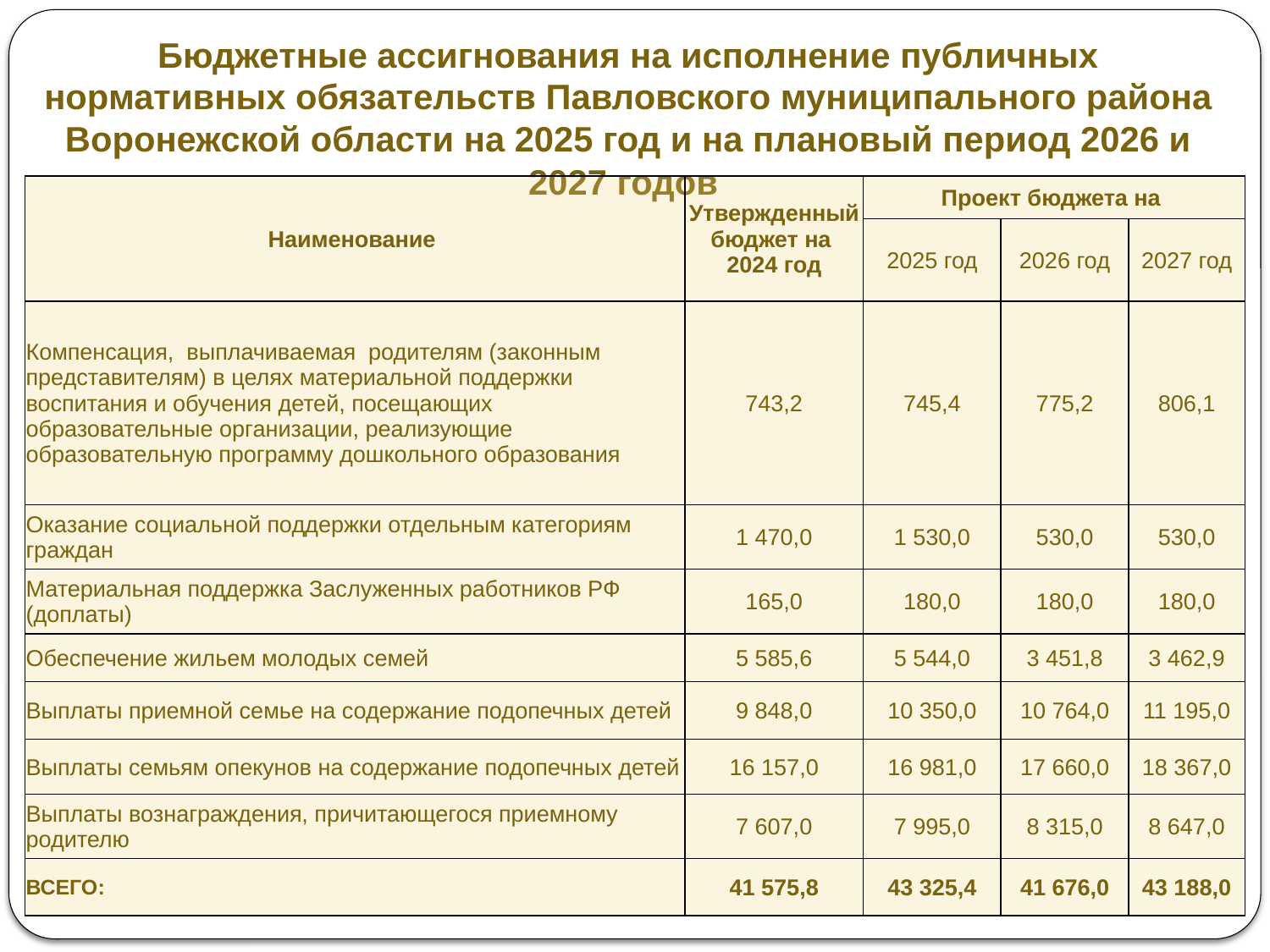

Бюджетные ассигнования на исполнение публичных нормативных обязательств Павловского муниципального района Воронежской области на 2025 год и на плановый период 2026 и 2027 годов
| Наименование | Утвержденный бюджет на 2024 год | Проект бюджета на |  |  |
| --- | --- | --- | --- | --- |
|  |  | 2025 год | 2026 год | 2027 год |
| Компенсация, выплачиваемая родителям (законным представителям) в целях материальной поддержки воспитания и обучения детей, посещающих образовательные организации, реализующие образовательную программу дошкольного образования | 743,2 | 745,4 | 775,2 | 806,1 |
| Оказание социальной поддержки отдельным категориям граждан | 1 470,0 | 1 530,0 | 530,0 | 530,0 |
| Материальная поддержка Заслуженных работников РФ (доплаты) | 165,0 | 180,0 | 180,0 | 180,0 |
| Обеспечение жильем молодых семей | 5 585,6 | 5 544,0 | 3 451,8 | 3 462,9 |
| Выплаты приемной семье на содержание подопечных детей | 9 848,0 | 10 350,0 | 10 764,0 | 11 195,0 |
| Выплаты семьям опекунов на содержание подопечных детей | 16 157,0 | 16 981,0 | 17 660,0 | 18 367,0 |
| Выплаты вознаграждения, причитающегося приемному родителю | 7 607,0 | 7 995,0 | 8 315,0 | 8 647,0 |
| ВСЕГО: | 41 575,8 | 43 325,4 | 41 676,0 | 43 188,0 |